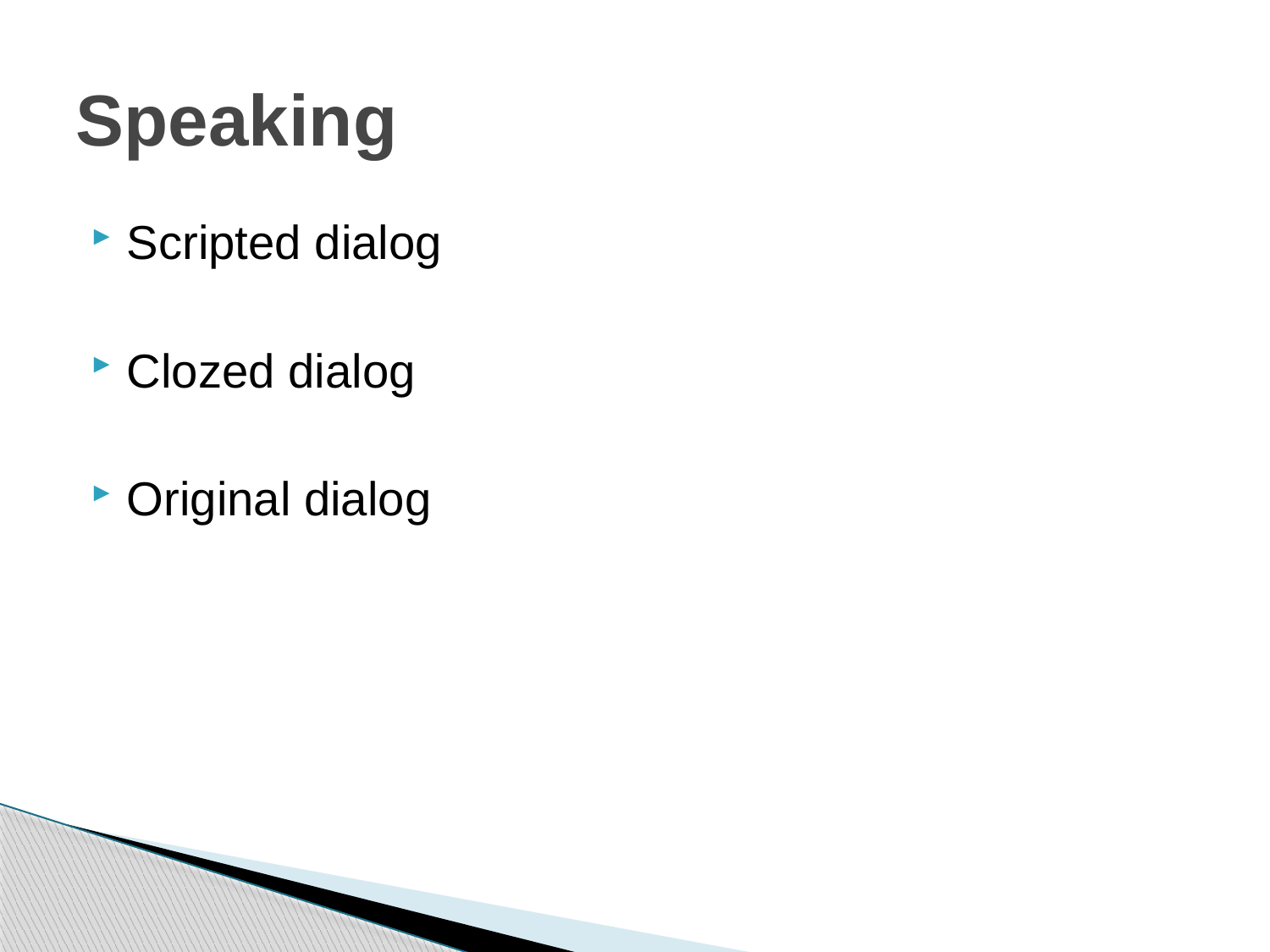

# Speaking
Scripted dialog

Clozed dialog

Original dialog